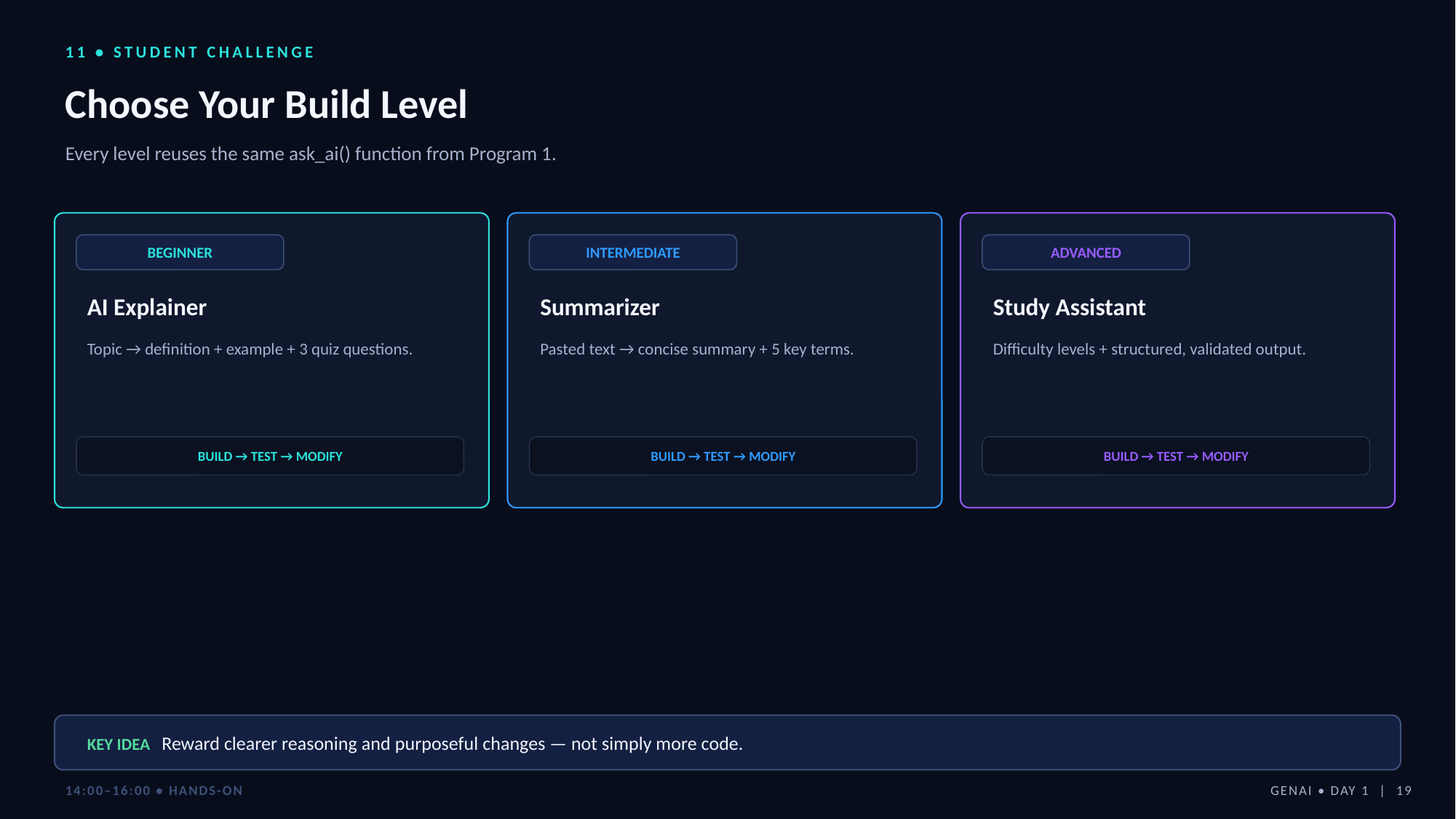

11 • STUDENT CHALLENGE
Choose Your Build Level
Every level reuses the same ask_ai() function from Program 1.

BEGINNER

INTERMEDIATE

ADVANCED
AI Explainer
Summarizer
Study Assistant
Topic → definition + example + 3 quiz questions.
Pasted text → concise summary + 5 key terms.
Difficulty levels + structured, validated output.

BUILD → TEST → MODIFY

BUILD → TEST → MODIFY

BUILD → TEST → MODIFY

KEY IDEA   Reward clearer reasoning and purposeful changes — not simply more code.
14:00–16:00 • HANDS-ON
GENAI • DAY 1  |  19